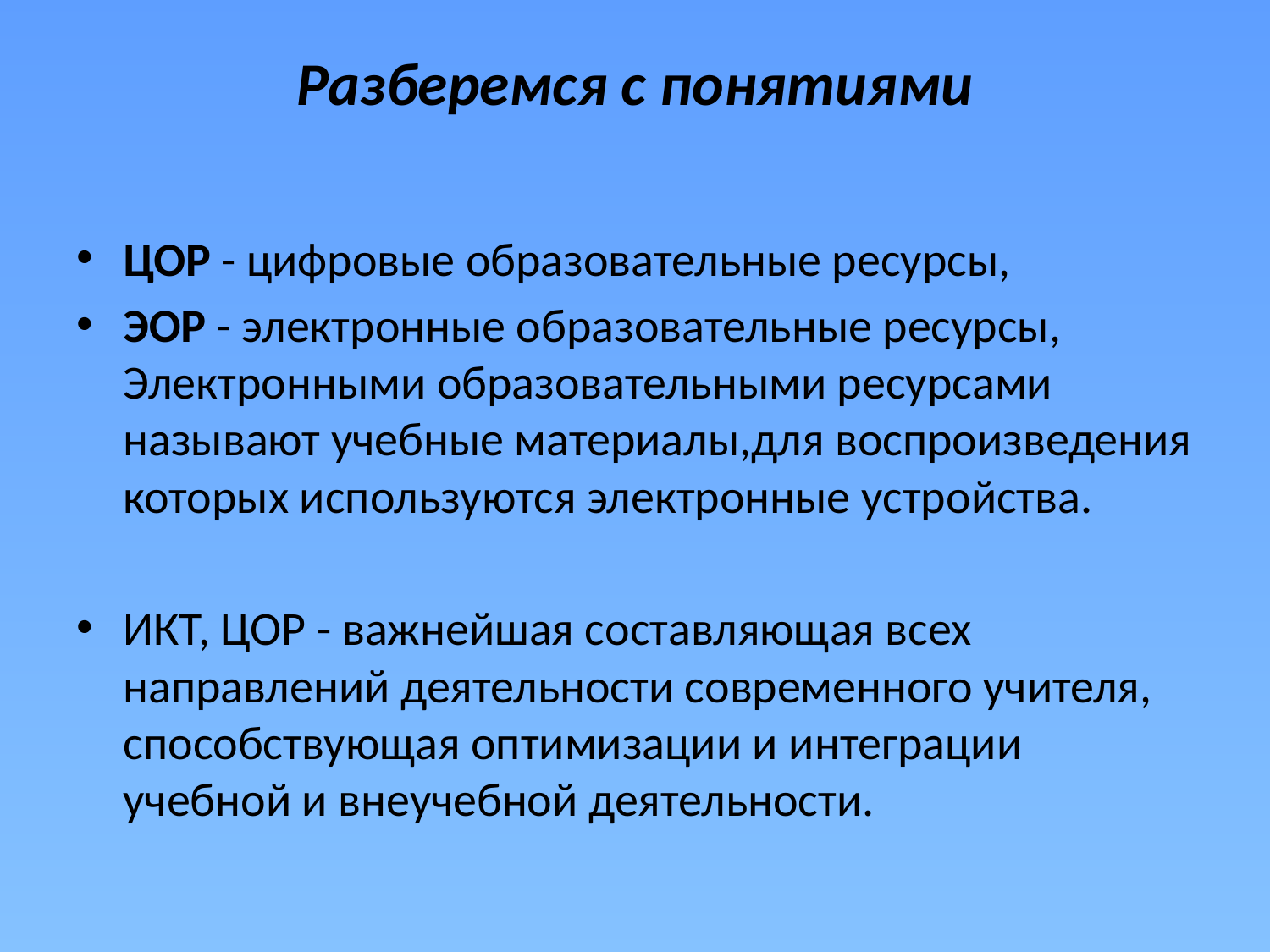

# Разберемся с понятиями
ЦОР - цифровые образовательные ресурсы,
ЭОР - электронные образовательные ресурсы, Электронными образовательными ресурсами называют учебные материалы,для воспроизведения которых используются электронные устройства.

ИКТ, ЦОР - важнейшая составляющая всех направлений деятельности современного учителя, способствующая оптимизации и интеграции учебной и внеучебной деятельности.